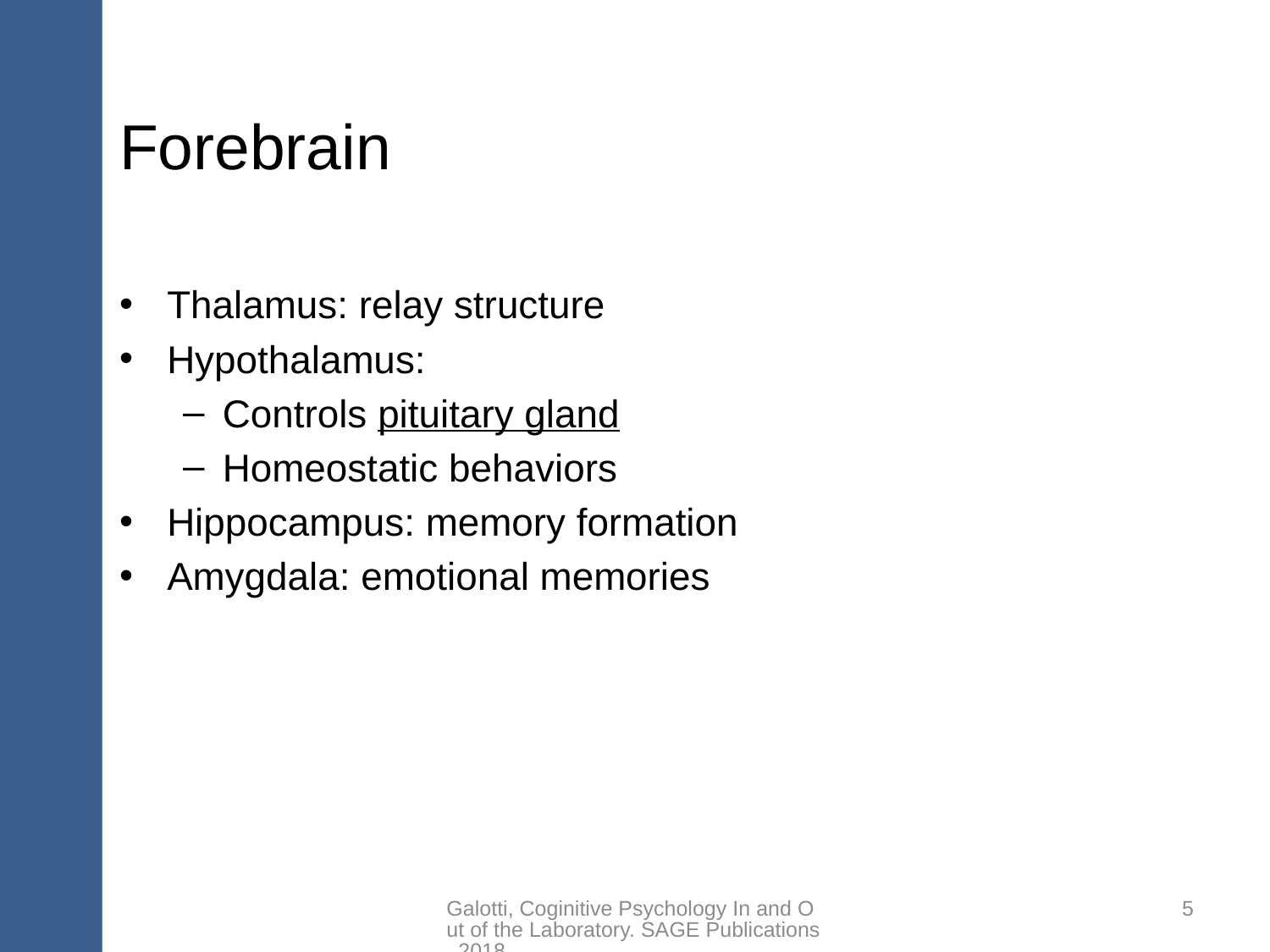

# Forebrain
Thalamus: relay structure
Hypothalamus:
Controls pituitary gland
Homeostatic behaviors
Hippocampus: memory formation
Amygdala: emotional memories
Galotti, Coginitive Psychology In and Out of the Laboratory. SAGE Publications, 2018.
5